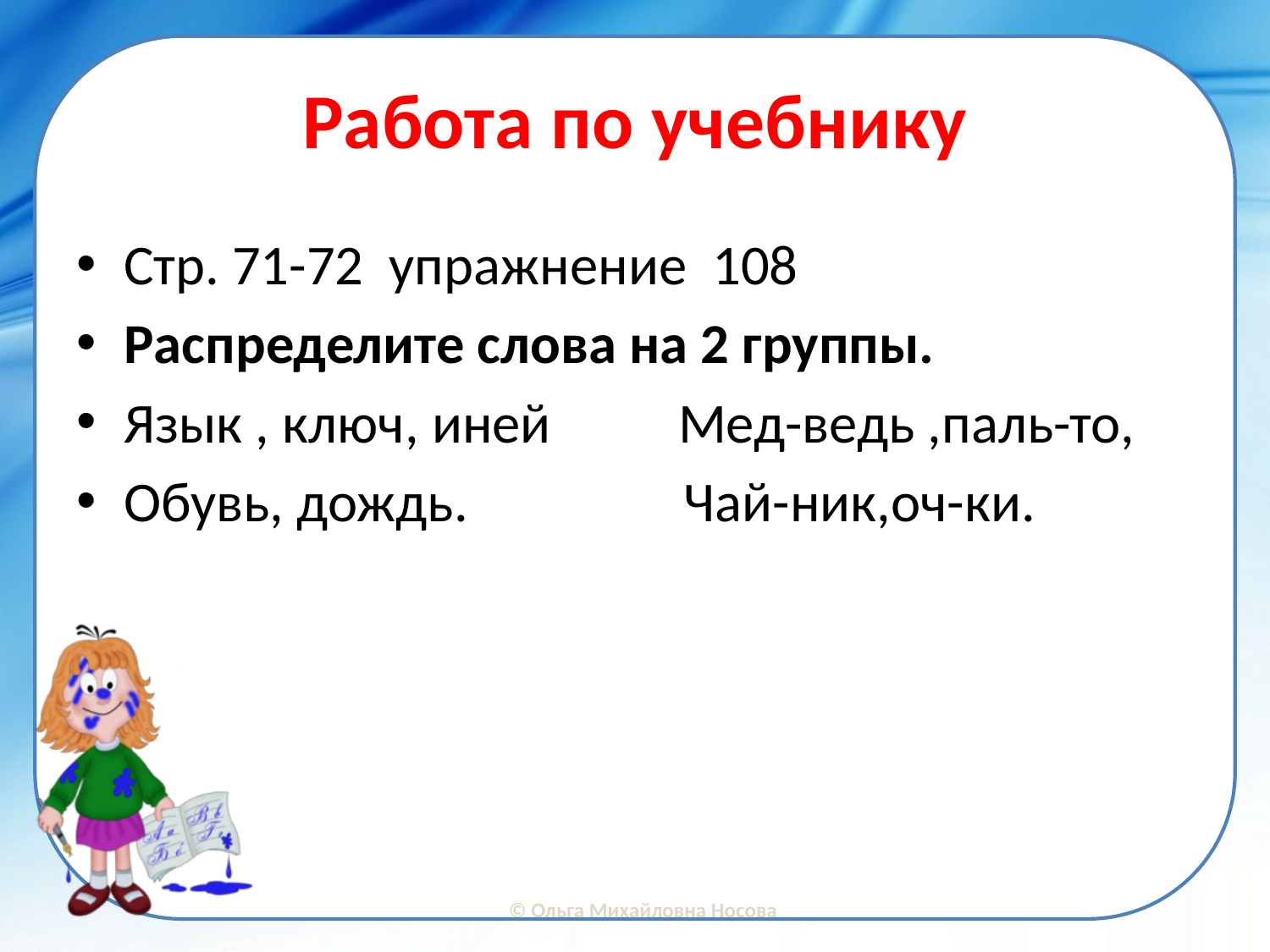

# Работа по учебнику
Стр. 71-72  упражнение  108
Распределите слова на 2 группы.
Язык , ключ, иней          Мед-ведь ,паль-то,
Обувь, дождь.                 Чай-ник,оч-ки.